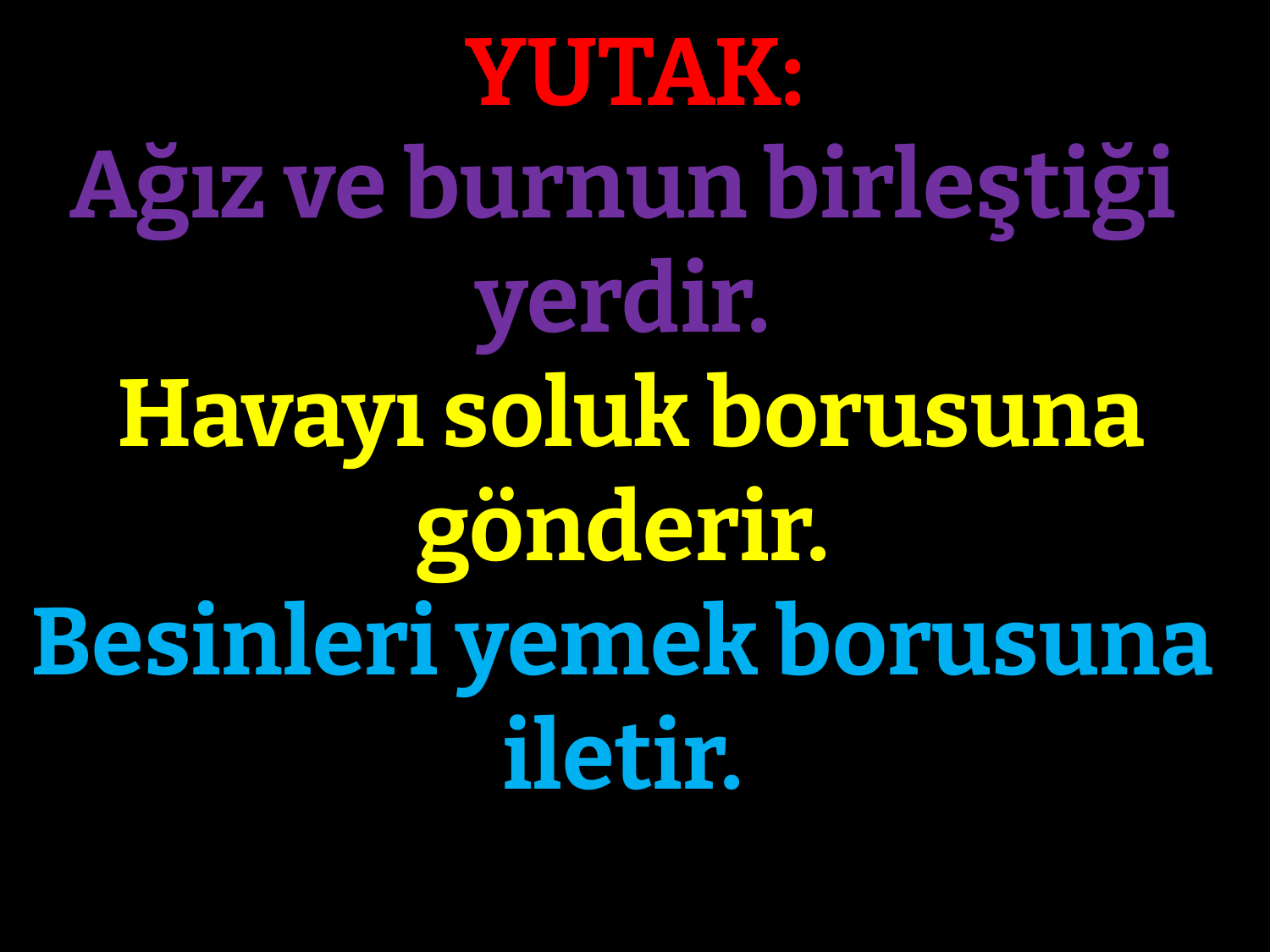

YUTAK:
Ağız ve burnun birleştiği yerdir.
 Havayı soluk borusuna gönderir.
Besinleri yemek borusuna iletir.
#